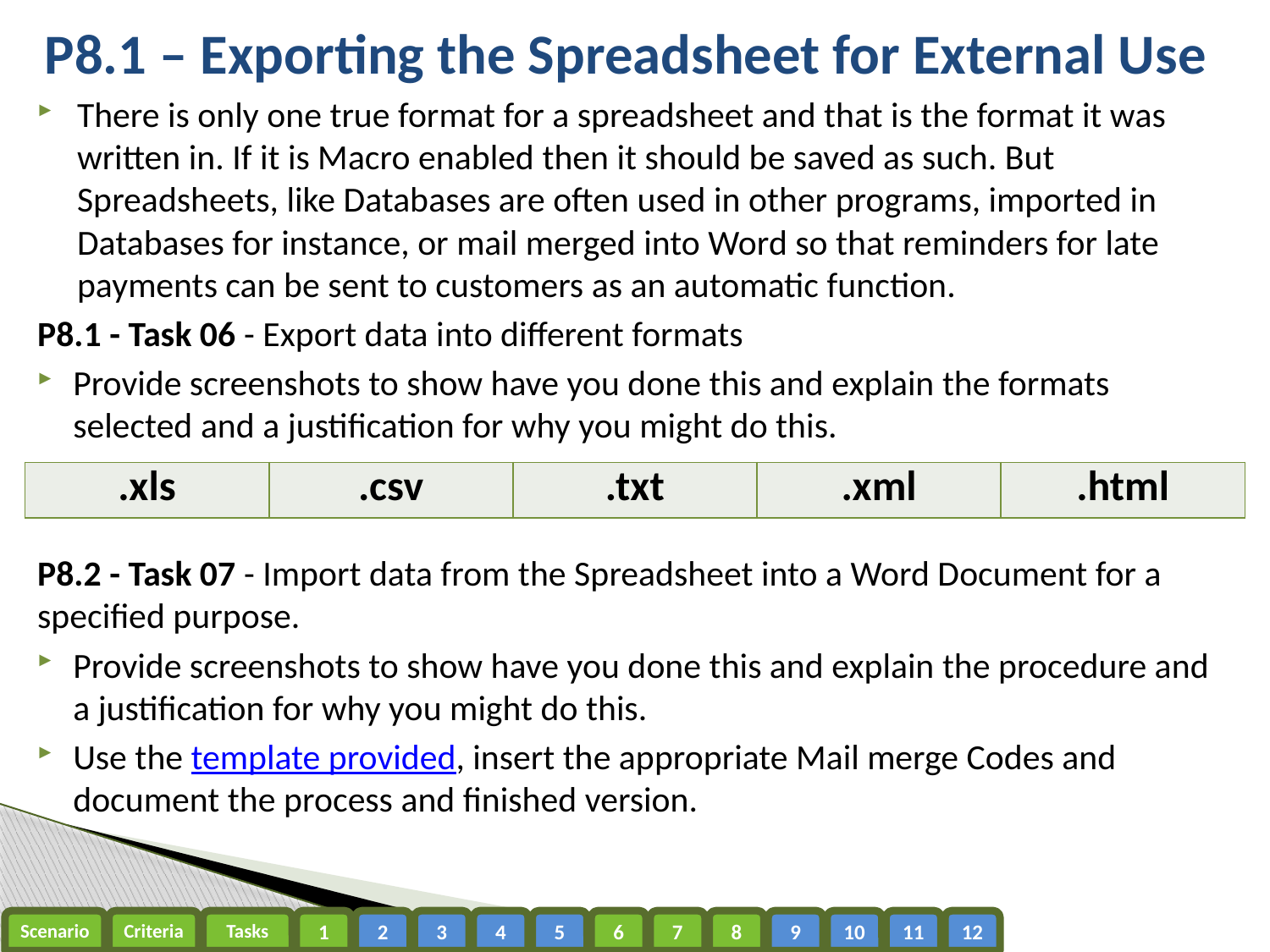

# P8.1 – Exporting the Spreadsheet for External Use
There is only one true format for a spreadsheet and that is the format it was written in. If it is Macro enabled then it should be saved as such. But Spreadsheets, like Databases are often used in other programs, imported in Databases for instance, or mail merged into Word so that reminders for late payments can be sent to customers as an automatic function.
P8.1 - Task 06 - Export data into different formats
Provide screenshots to show have you done this and explain the formats selected and a justification for why you might do this.

P8.2 - Task 07 - Import data from the Spreadsheet into a Word Document for a specified purpose.
Provide screenshots to show have you done this and explain the procedure and a justification for why you might do this.
Use the template provided, insert the appropriate Mail merge Codes and document the process and finished version.

| .xls | .csv | .txt | .xml | .html |
| --- | --- | --- | --- | --- |